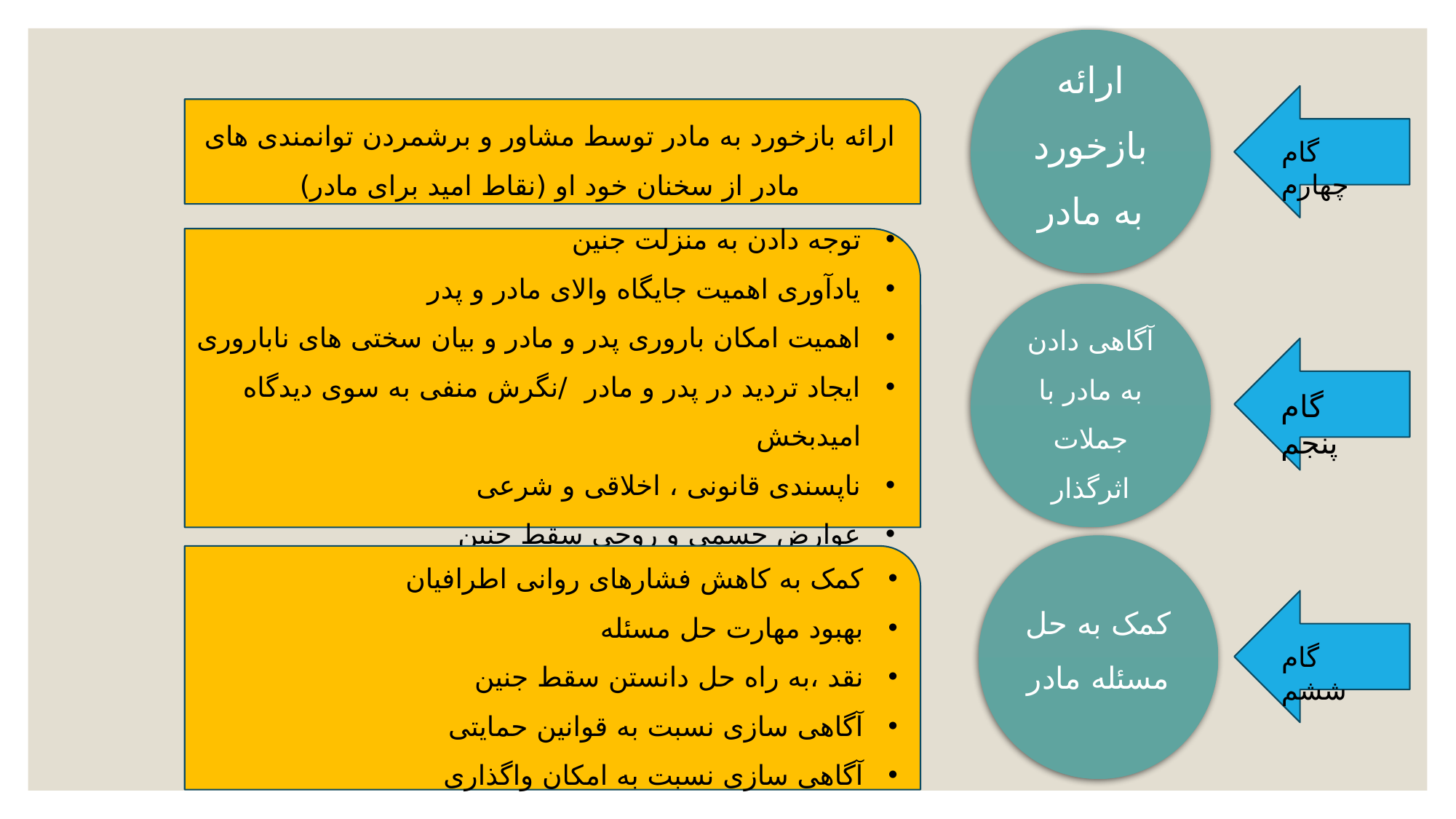

ارائه بازخورد به مادر

ارائه بازخورد به مادر توسط مشاور و برشمردن توانمندی های مادر از سخنان خود او (نقاط امید برای مادر)
گام چهارم
توجه دادن به منزلت جنین
یادآوری اهمیت جایگاه والای مادر و پدر
اهمیت امکان باروری پدر و مادر و بیان سختی های ناباروری
ایجاد تردید در پدر و مادر  /نگرش منفی به سوی دیدگاه امیدبخش
ناپسندی قانونی ، اخلاقی و شرعی
عوارض جسمی و روحی سقط جنین

آگاهی دادن به مادر با جملات اثرگذار

گام پنجم
کمک به حل مسئله مادر

کمک به کاهش فشارهای روانی اطرافیان
بهبود مهارت حل مسئله
نقد ،به راه حل دانستن سقط جنین
آگاهی سازی نسبت به قوانین حمایتی
آگاهی سازی نسبت به امکان واگذاری

گام ششم